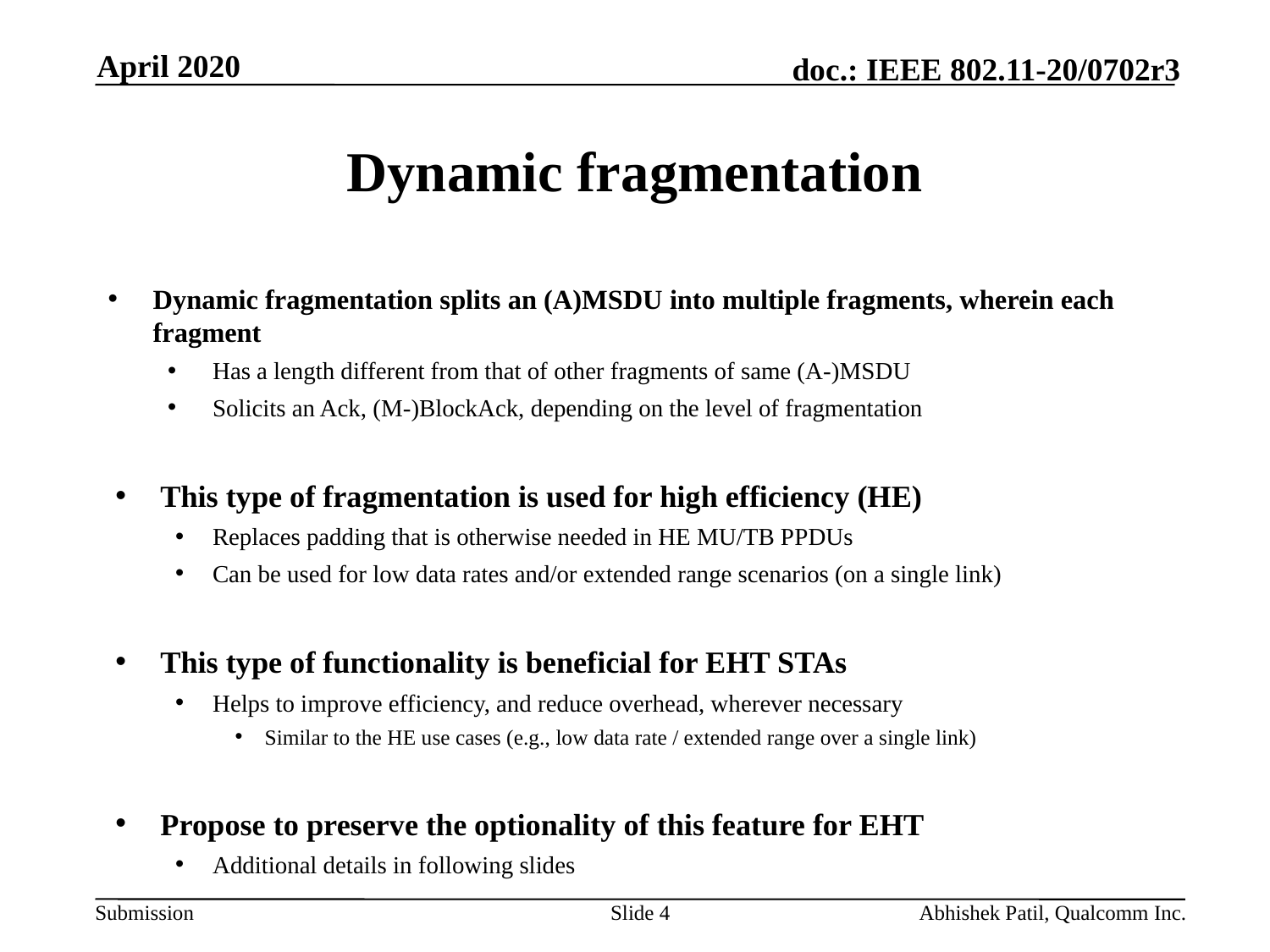

April 2020
# Dynamic fragmentation
Dynamic fragmentation splits an (A)MSDU into multiple fragments, wherein each fragment
Has a length different from that of other fragments of same (A-)MSDU
Solicits an Ack, (M-)BlockAck, depending on the level of fragmentation

This type of fragmentation is used for high efficiency (HE)
Replaces padding that is otherwise needed in HE MU/TB PPDUs
Can be used for low data rates and/or extended range scenarios (on a single link)

This type of functionality is beneficial for EHT STAs
Helps to improve efficiency, and reduce overhead, wherever necessary
Similar to the HE use cases (e.g., low data rate / extended range over a single link)

Propose to preserve the optionality of this feature for EHT
Additional details in following slides
Slide 4
Abhishek Patil, Qualcomm Inc.